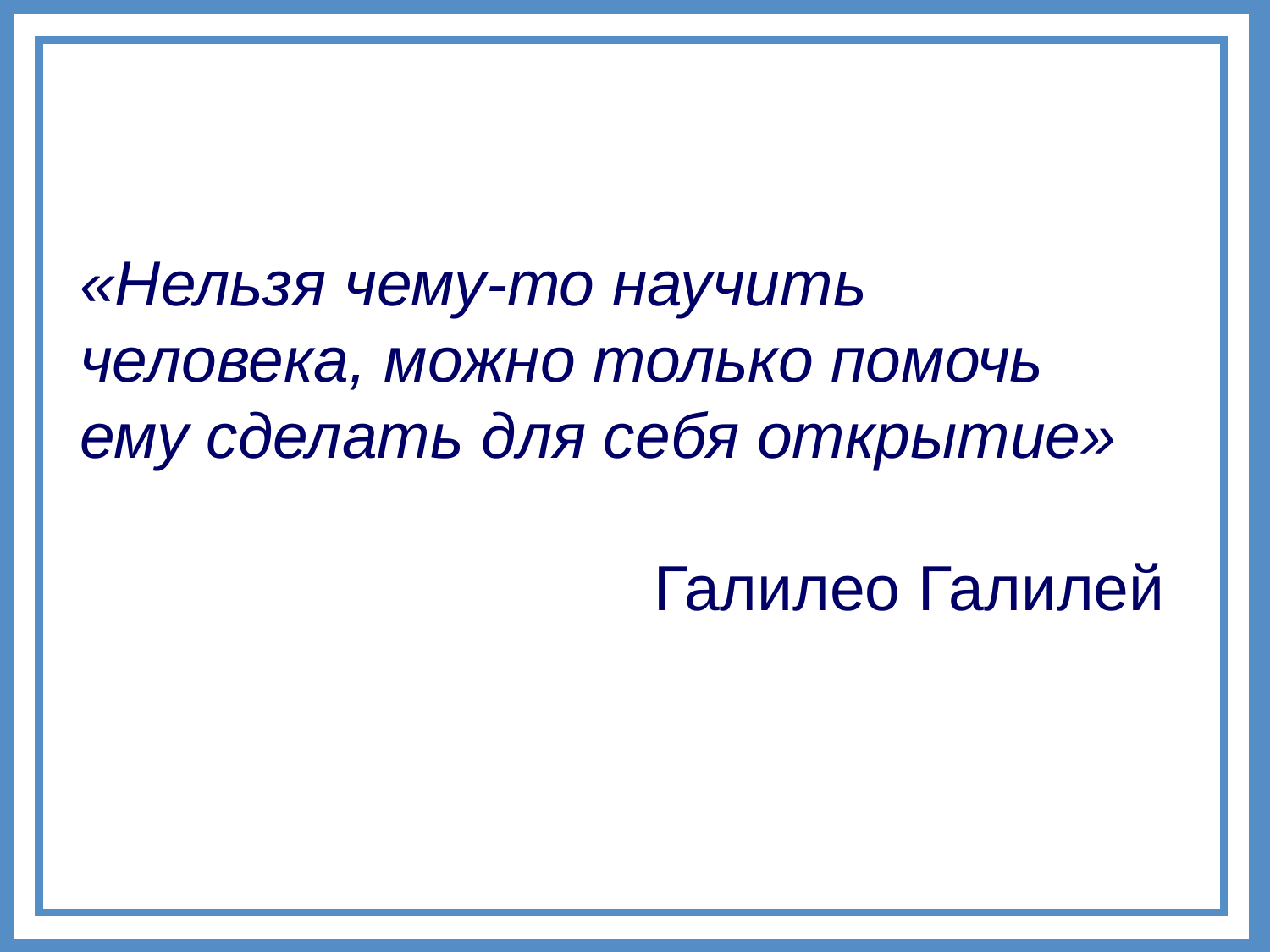

«Нельзя чему-то научить человека, можно только помочь ему сделать для себя открытие»

Галилео Галилей